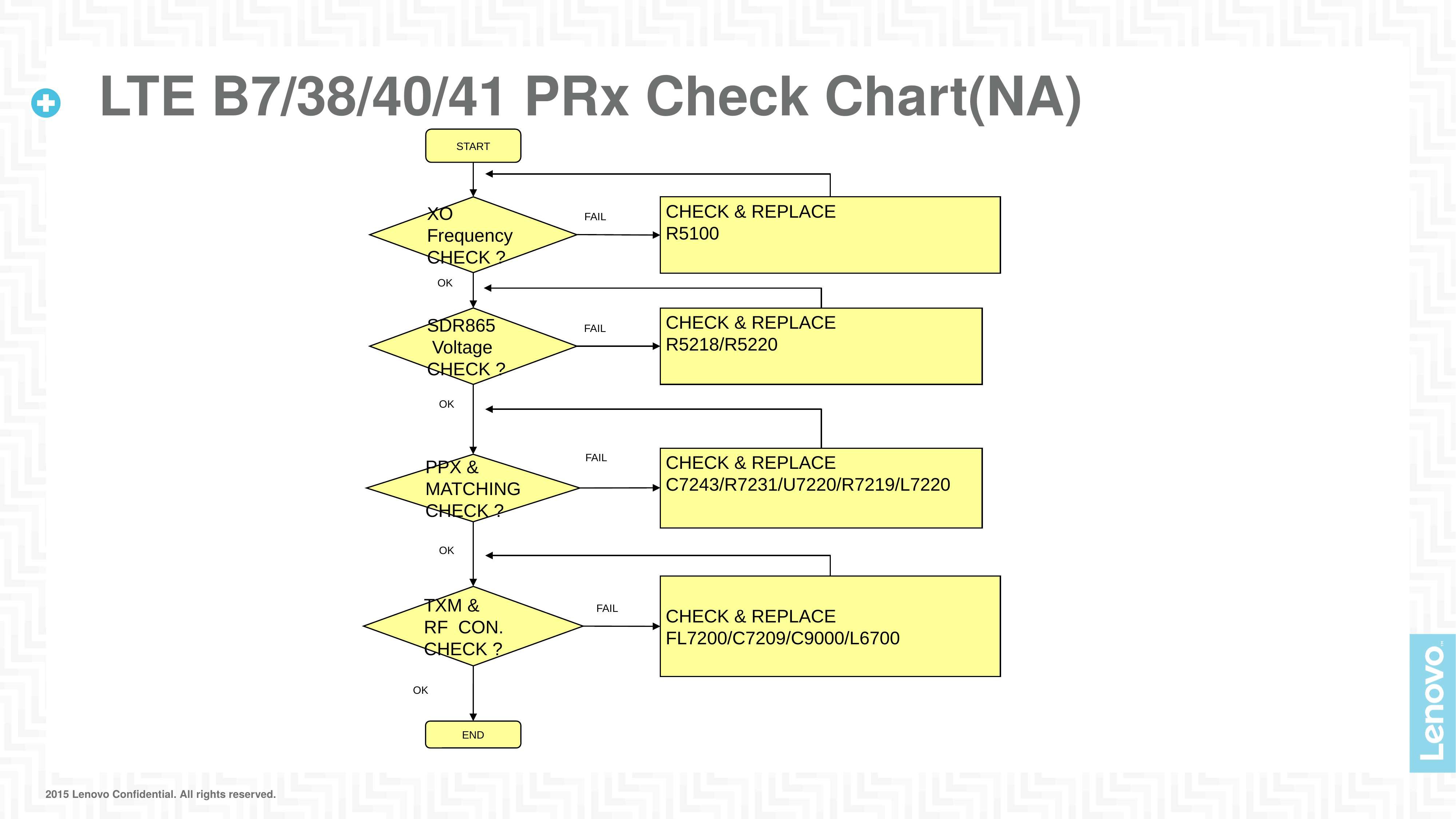

# LTE B7/38/40/41 PRx Check Chart(NA)
START

XO Frequency
CHECK ?

CHECK & REPLACE
R5100
FAIL
OK

SDR865
 Voltage CHECK ?

CHECK & REPLACE
R5218/R5220
FAIL
OK
FAIL
CHECK & REPLACE
C7243/R7231/U7220/R7219/L7220
PPX &  MATCHING CHECK ?
OK
CHECK & REPLACE
FL7200/C7209/C9000/L6700
TXM &
RF  CON. CHECK ?
FAIL
OK
OK
END